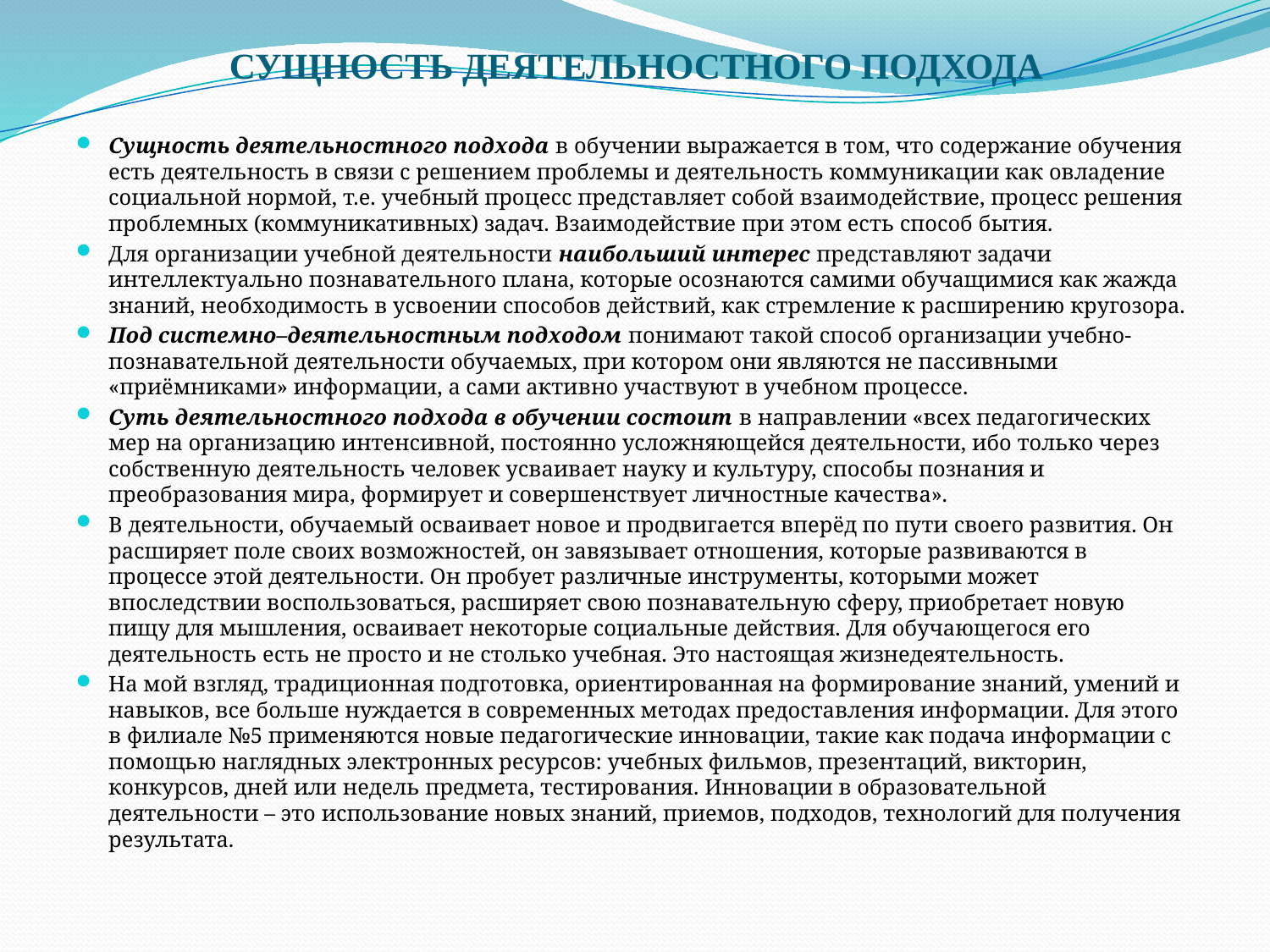

# СУЩНОСТЬ ДЕЯТЕЛЬНОСТНОГО ПОДХОДА
Сущность деятельностного подхода в обучении выражается в том, что содержание обучения есть деятельность в связи с решением проблемы и деятельность коммуникации как овладение социальной нормой, т.е. учебный процесс представляет собой взаимодействие, процесс решения проблемных (коммуникативных) задач. Взаимодействие при этом есть способ бытия.
Для организации учебной деятельности наибольший интерес представляют задачи интеллектуально познавательного плана, которые осознаются самими обучащимися как жажда знаний, необходимость в усвоении способов действий, как стремление к расширению кругозора.
Под системно–деятельностным подходом понимают такой способ организации учебно-познавательной деятельности обучаемых, при котором они являются не пассивными «приёмниками» информации, а сами активно участвуют в учебном процессе.
Суть деятельностного подхода в обучении состоит в направлении «всех педагогических мер на организацию интенсивной, постоянно усложняющейся деятельности, ибо только через собственную деятельность человек усваивает науку и культуру, способы познания и преобразования мира, формирует и совершенствует личностные качества».
В деятельности, обучаемый осваивает новое и продвигается вперёд по пути своего развития. Он расширяет поле своих возможностей, он завязывает отношения, которые развиваются в процессе этой деятельности. Он пробует различные инструменты, которыми может впоследствии воспользоваться, расширяет свою познавательную сферу, приобретает новую пищу для мышления, осваивает некоторые социальные действия. Для обучающегося его деятельность есть не просто и не столько учебная. Это настоящая жизнедеятельность.
На мой взгляд, традиционная подготовка, ориентированная на формирование знаний, умений и навыков, все больше нуждается в современных методах предоставления информации. Для этого в филиале №5 применяются новые педагогические инновации, такие как подача информации с помощью наглядных электронных ресурсов: учебных фильмов, презентаций, викторин, конкурсов, дней или недель предмета, тестирования. Инновации в образовательной деятельности – это использование новых знаний, приемов, подходов, технологий для получения результата.